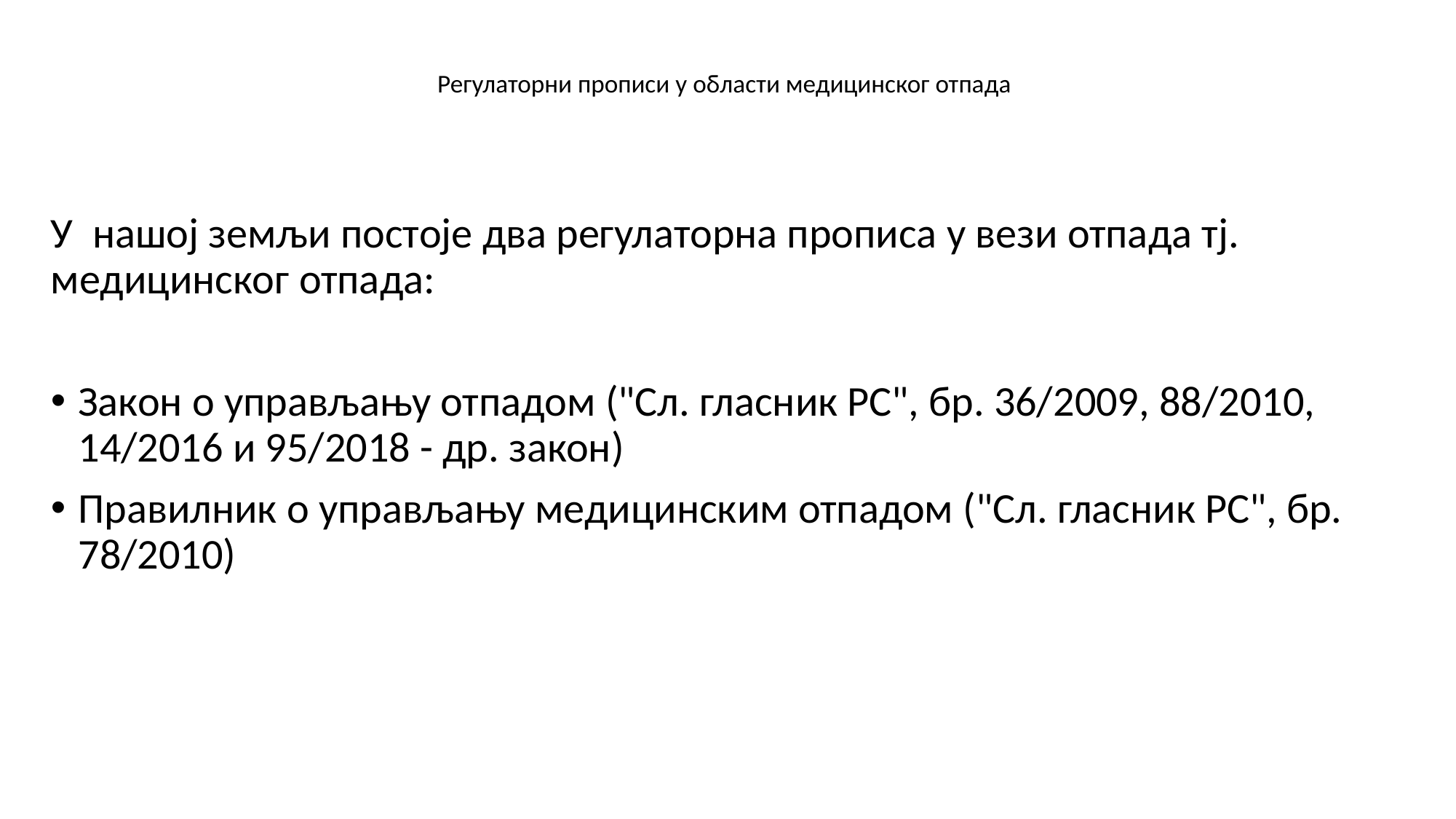

# Регулаторни прописи у области медицинског отпада
У  нашој земљи постоје два регулаторна прописа у вези отпада тј. медицинског отпада:

Закон о управљању отпадом ("Сл. гласник РС", бр. 36/2009, 88/2010, 14/2016 и 95/2018 - др. закон)
Правилник о управљању медицинским отпадом ("Сл. гласник РС", бр. 78/2010)